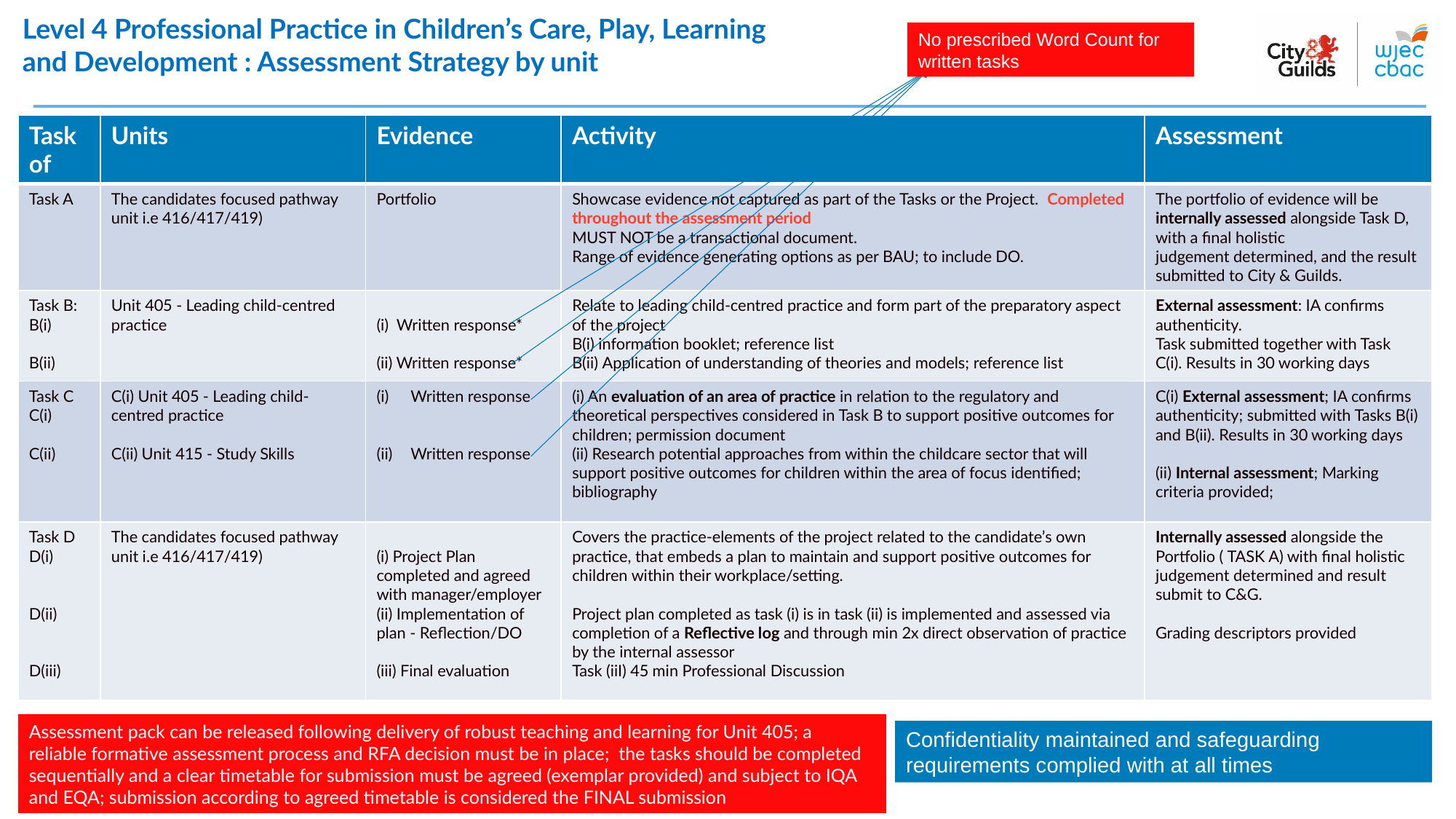

No prescribed Word Count for written tasks
Level 4 Professional Practice in Children’s Care, Play, Learning
and Development : Assessment Strategy by unit
| Task of | Units | Evidence | Activity | Assessment |
| --- | --- | --- | --- | --- |
| Task A | The candidates focused pathway unit i.e 416/417/419) | Portfolio | Showcase evidence not captured as part of the Tasks or the Project. Completed throughout the assessment period MUST NOT be a transactional document. Range of evidence generating options as per BAU; to include DO. | The portfolio of evidence will be internally assessed alongside Task D, with a final holistic judgement determined, and the result submitted to City & Guilds. |
| Task B: B(i) B(ii) | Unit 405 - Leading child-centred practice | (i) Written response\* (ii) Written response\* | Relate to leading child-centred practice and form part of the preparatory aspect of the project B(i) information booklet; reference list B(ii) Application of understanding of theories and models; reference list | External assessment: IA confirms authenticity. Task submitted together with Task C(i). Results in 30 working days |
| Task C C(i) C(ii) | C(i) Unit 405 - Leading child-centred practice C(ii) Unit 415 - Study Skills | Written response Written response | (i) An evaluation of an area of practice in relation to the regulatory and theoretical perspectives considered in Task B to support positive outcomes for children; permission document (ii) Research potential approaches from within the childcare sector that will support positive outcomes for children within the area of focus identified; bibliography | C(i) External assessment; IA confirms authenticity; submitted with Tasks B(i) and B(ii). Results in 30 working days (ii) Internal assessment; Marking criteria provided; |
| Task D D(i) D(ii) D(iii) | The candidates focused pathway unit i.e 416/417/419) | (i) Project Plan completed and agreed with manager/employer (ii) Implementation of plan - Reflection/DO (iii) Final evaluation | Covers the practice-elements of the project related to the candidate’s own practice, that embeds a plan to maintain and support positive outcomes for children within their workplace/setting. Project plan completed as task (i) is in task (ii) is implemented and assessed via completion of a Reflective log and through min 2x direct observation of practice by the internal assessor Task (iiI) 45 min Professional Discussion | Internally assessed alongside the Portfolio ( TASK A) with final holistic judgement determined and result submit to C&G. Grading descriptors provided |
Assessment pack can be released following delivery of robust teaching and learning for Unit 405; a reliable formative assessment process and RFA decision must be in place;  the tasks should be completed sequentially and a clear timetable for submission must be agreed (exemplar provided) and subject to IQA and EQA; submission according to agreed timetable is considered the FINAL submission
Confidentiality maintained and safeguarding requirements complied with at all times